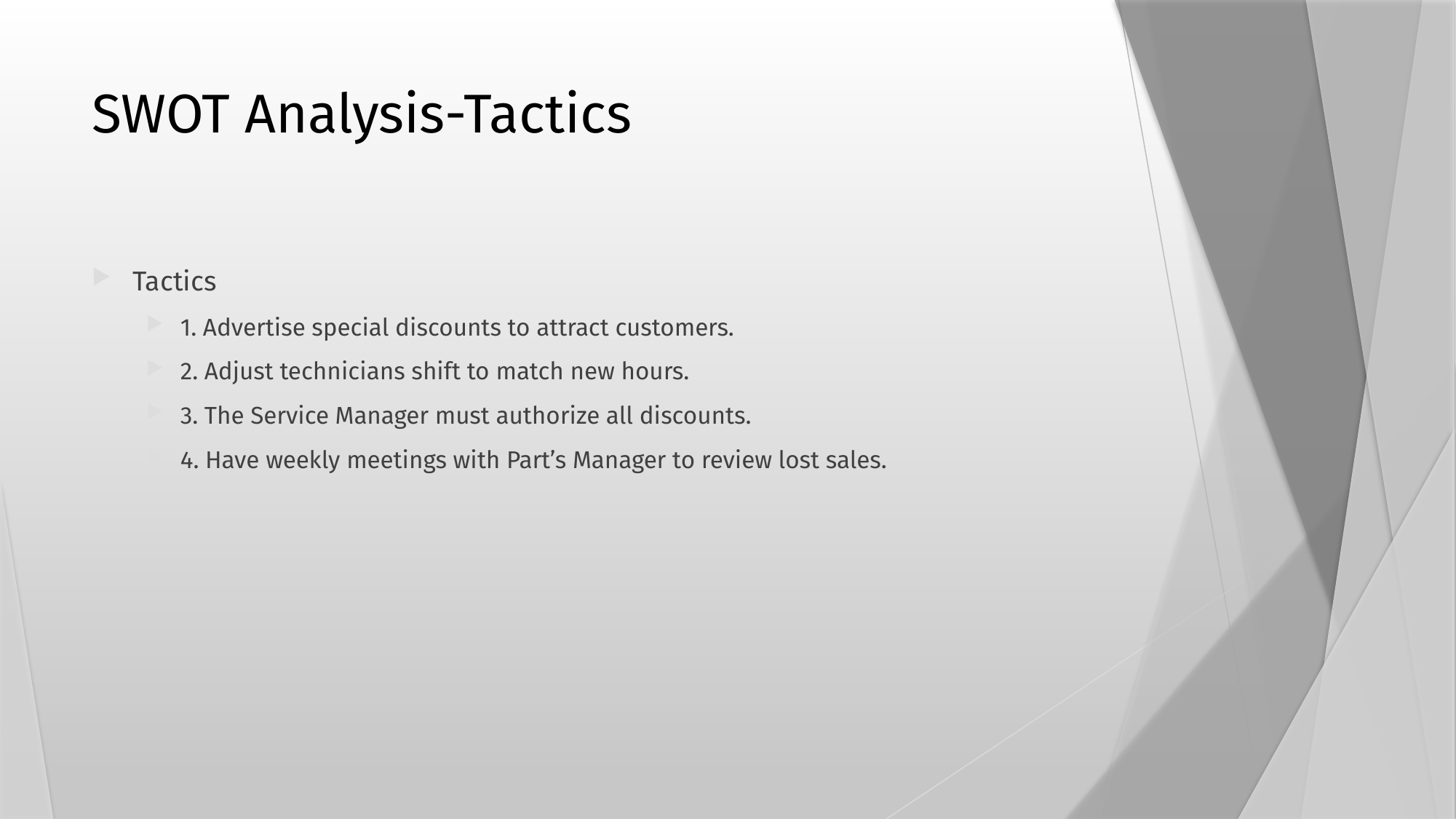

# SWOT Analysis-Tactics
Tactics
1. Advertise special discounts to attract customers.
2. Adjust technicians shift to match new hours.
3. The Service Manager must authorize all discounts.
4. Have weekly meetings with Part’s Manager to review lost sales.